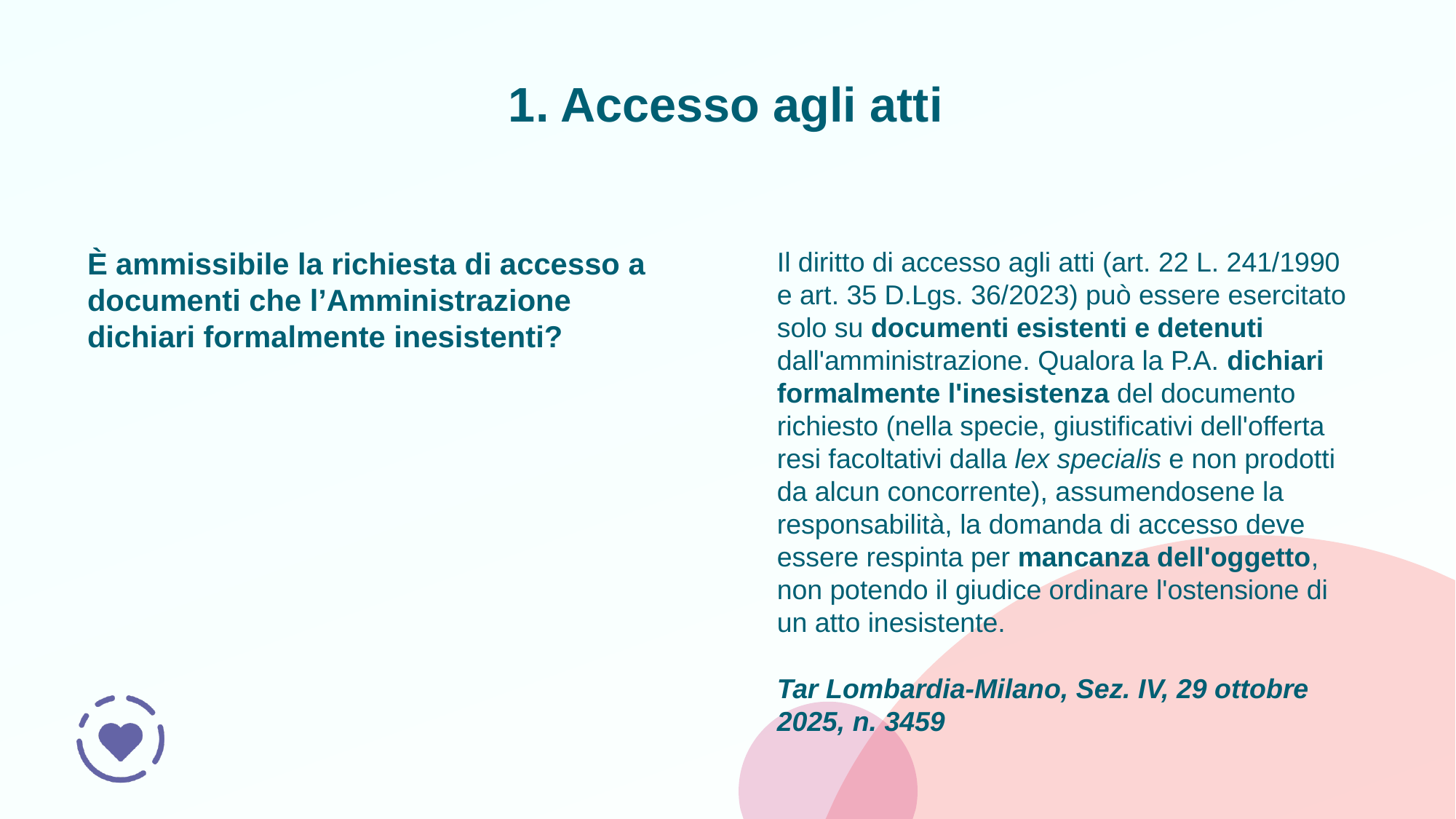

# 1. Accesso agli atti
È ammissibile la richiesta di accesso a documenti che l’Amministrazione dichiari formalmente inesistenti?
Il diritto di accesso agli atti (art. 22 L. 241/1990 e art. 35 D.Lgs. 36/2023) può essere esercitato solo su documenti esistenti e detenuti dall'amministrazione. Qualora la P.A. dichiari formalmente l'inesistenza del documento richiesto (nella specie, giustificativi dell'offerta resi facoltativi dalla lex specialis e non prodotti da alcun concorrente), assumendosene la responsabilità, la domanda di accesso deve essere respinta per mancanza dell'oggetto, non potendo il giudice ordinare l'ostensione di un atto inesistente.
Tar Lombardia-Milano, Sez. IV, 29 ottobre 2025, n. 3459